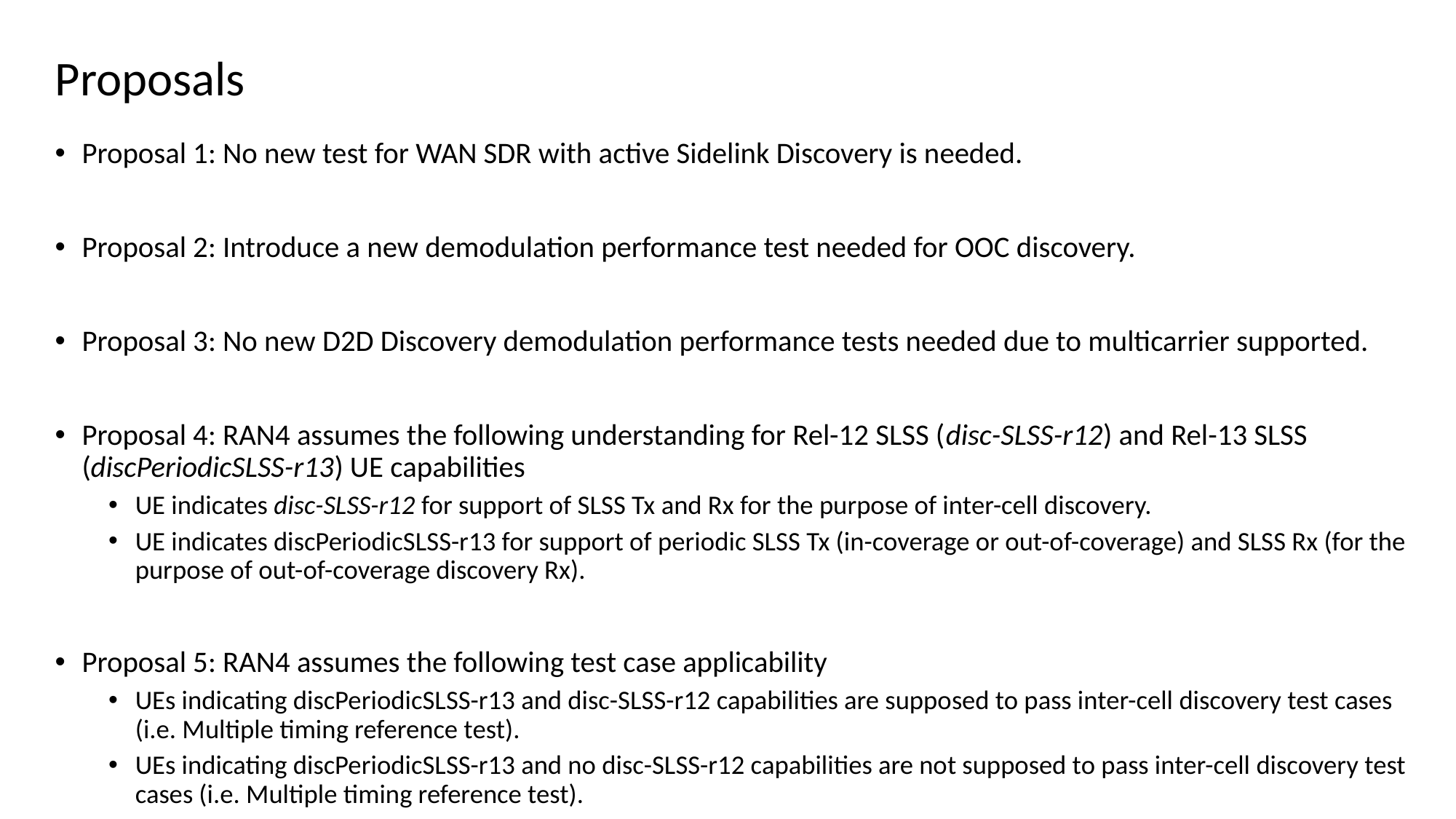

# Proposals
Proposal 1: No new test for WAN SDR with active Sidelink Discovery is needed.

Proposal 2: Introduce a new demodulation performance test needed for OOC discovery.

Proposal 3: No new D2D Discovery demodulation performance tests needed due to multicarrier supported.

Proposal 4: RAN4 assumes the following understanding for Rel-12 SLSS (disc-SLSS-r12) and Rel-13 SLSS (discPeriodicSLSS-r13) UE capabilities
UE indicates disc-SLSS-r12 for support of SLSS Tx and Rx for the purpose of inter-cell discovery.
UE indicates discPeriodicSLSS-r13 for support of periodic SLSS Tx (in-coverage or out-of-coverage) and SLSS Rx (for the purpose of out-of-coverage discovery Rx).

Proposal 5: RAN4 assumes the following test case applicability
UEs indicating discPeriodicSLSS-r13 and disc-SLSS-r12 capabilities are supposed to pass inter-cell discovery test cases (i.e. Multiple timing reference test).
UEs indicating discPeriodicSLSS-r13 and no disc-SLSS-r12 capabilities are not supposed to pass inter-cell discovery test cases (i.e. Multiple timing reference test).